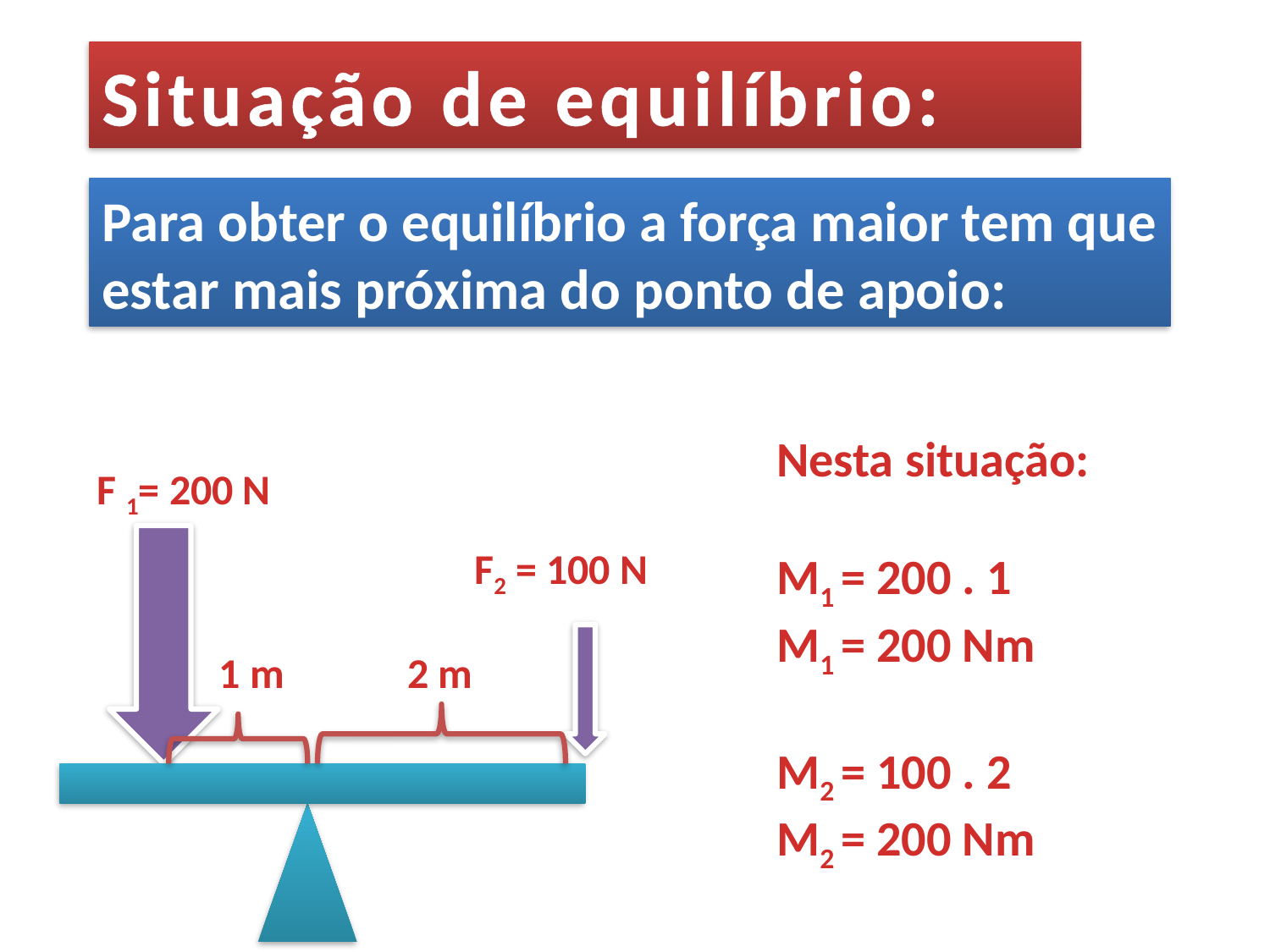

Situação de equilíbrio:
Para obter o equilíbrio a força maior tem que estar mais próxima do ponto de apoio:
Nesta situação:

M1 = 200 . 1
M1 = 200 Nm

M2 = 100 . 2
M2 = 200 Nm

F 1= 200 N

F2 = 100 N

1 m
2 m